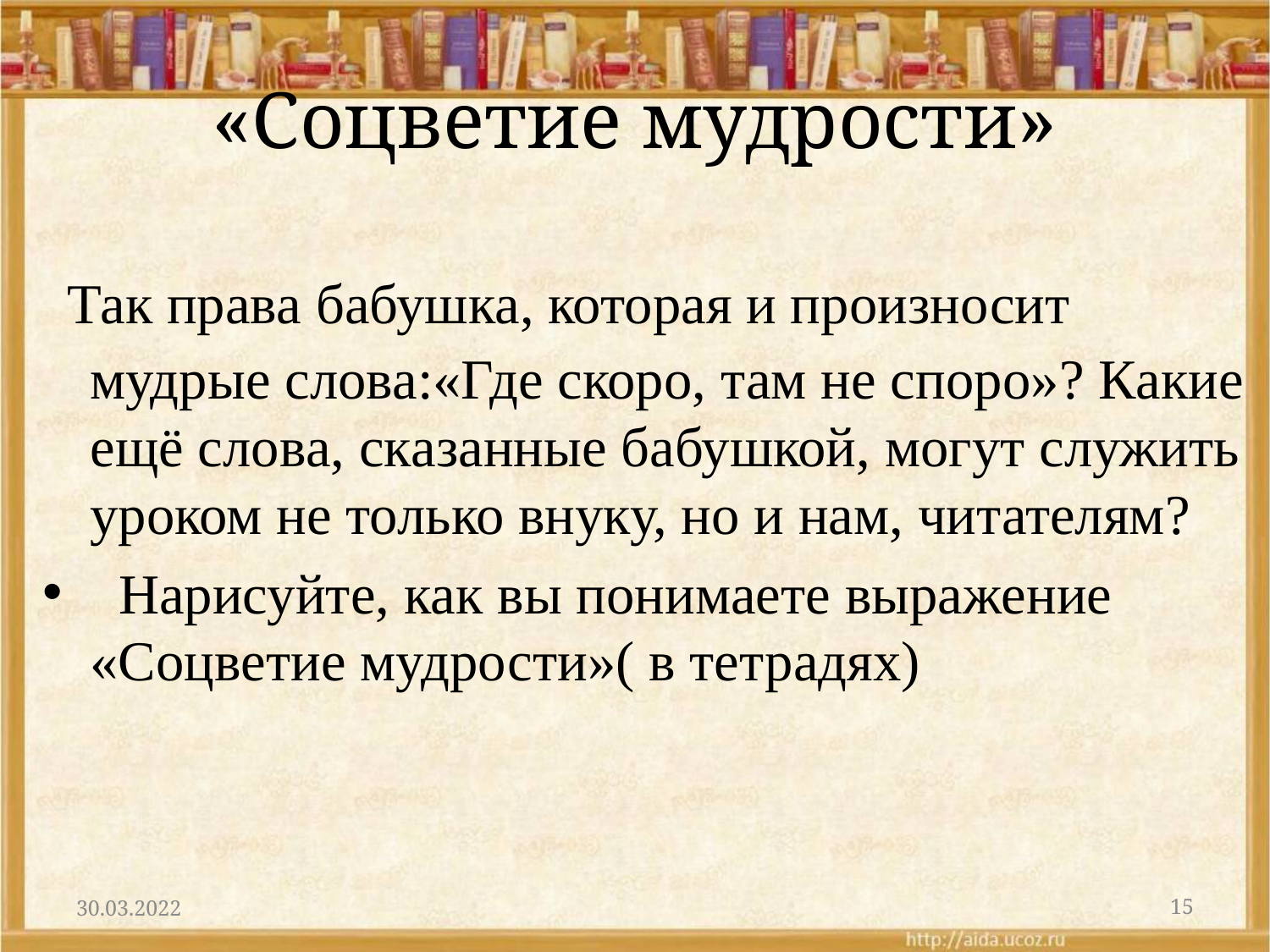

# «Соцветие мудрости»
 Так права бабушка, которая и произносит мудрые слова:«Где скоро, там не споро»? Какие ещё слова, сказанные бабушкой, могут служить уроком не только внуку, но и нам, читателям?
  Нарисуйте, как вы понимаете выражение «Соцветие мудрости»( в тетрадях)

30.03.2022
15